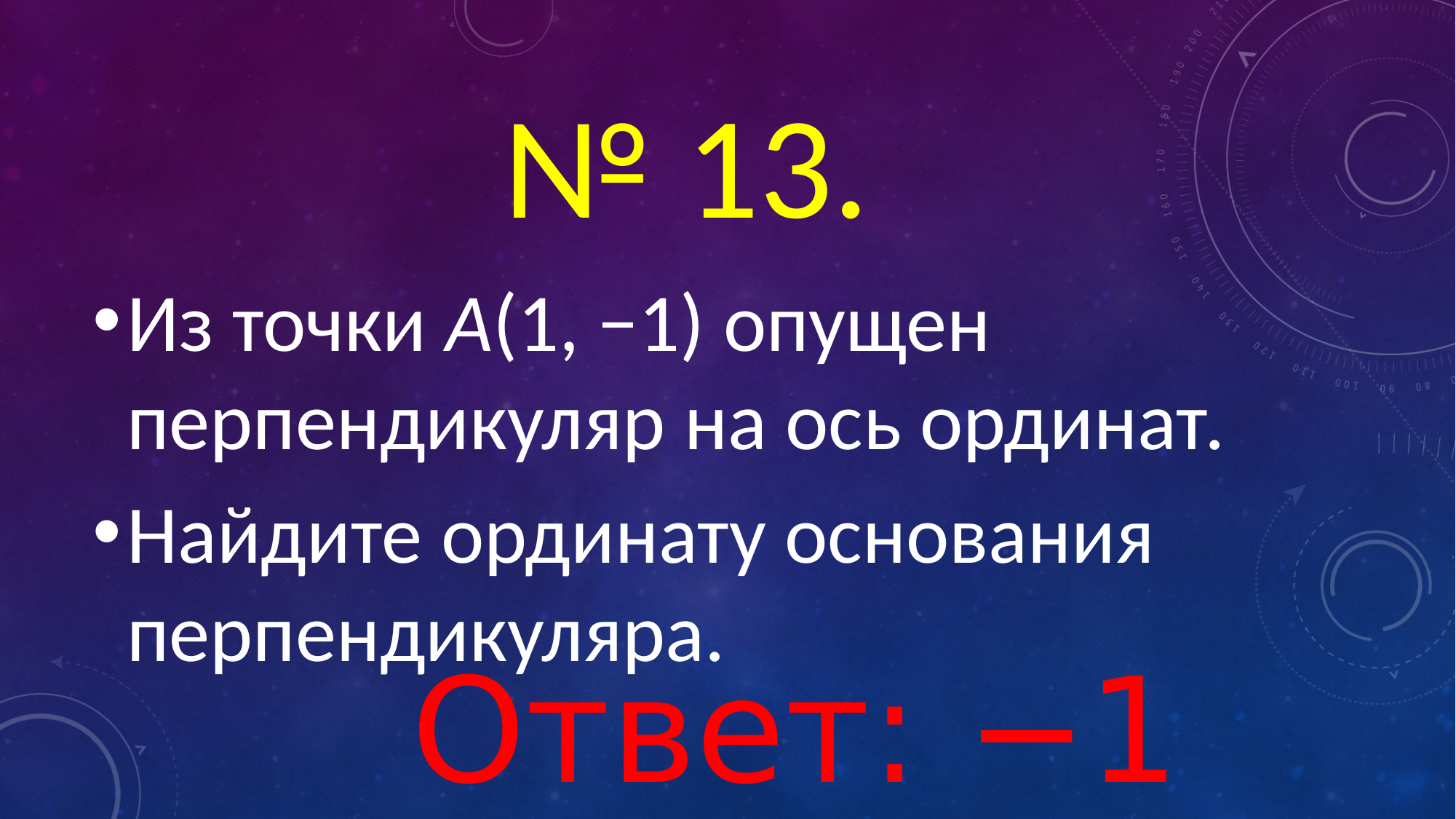

# № 13.
Из точки А(1, −1) опущен перпендикуляр на ось ординат.
Найдите ординату основания перпендикуляра.
Ответ: −1